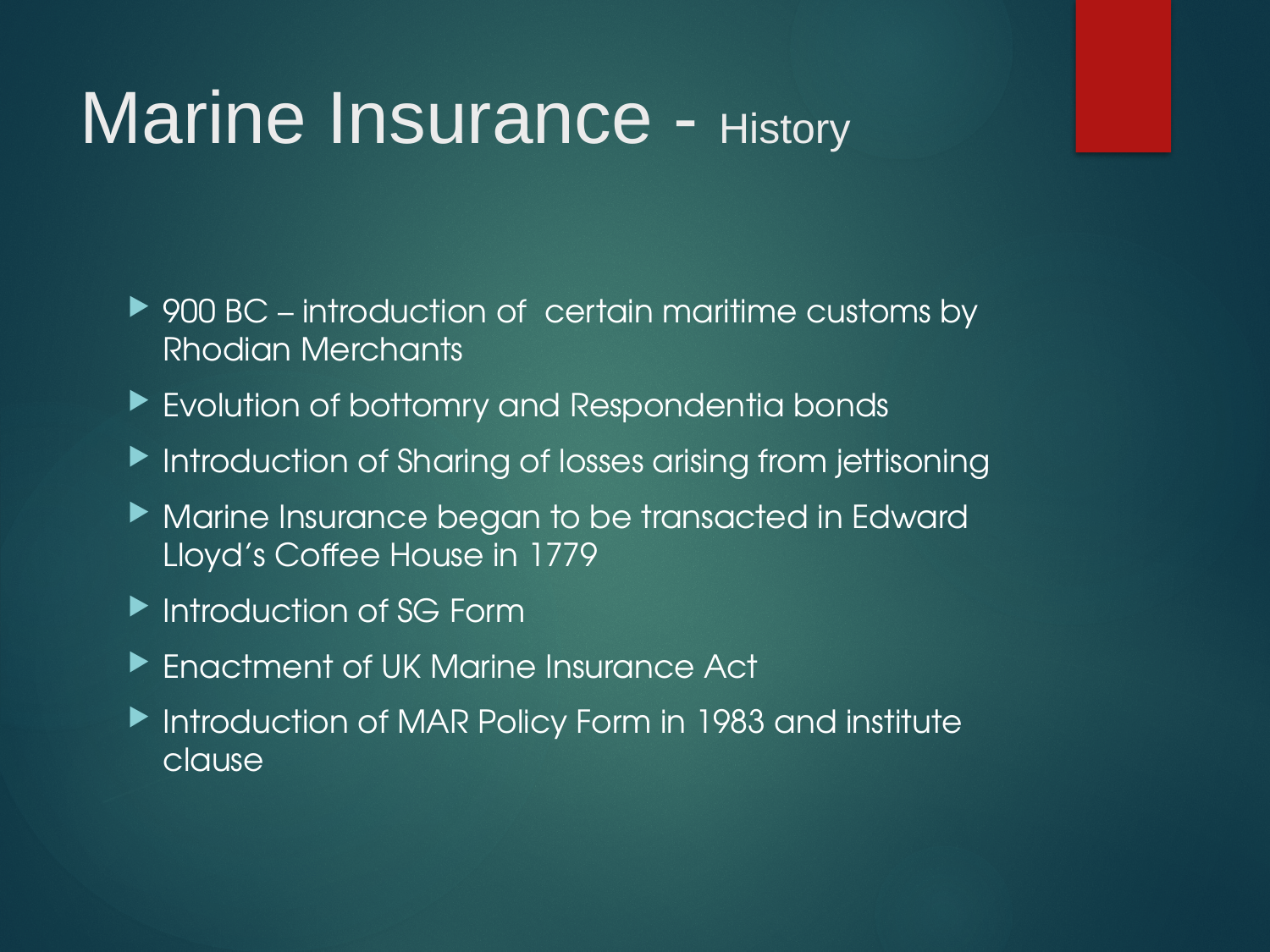

# Marine Insurance - History
900 BC – introduction of  certain maritime customs by Rhodian Merchants
Evolution of bottomry and Respondentia bonds
Introduction of Sharing of losses arising from jettisoning
Marine Insurance began to be transacted in Edward Lloyd’s Coffee House in 1779
Introduction of SG Form
Enactment of UK Marine Insurance Act
Introduction of MAR Policy Form in 1983 and institute clause